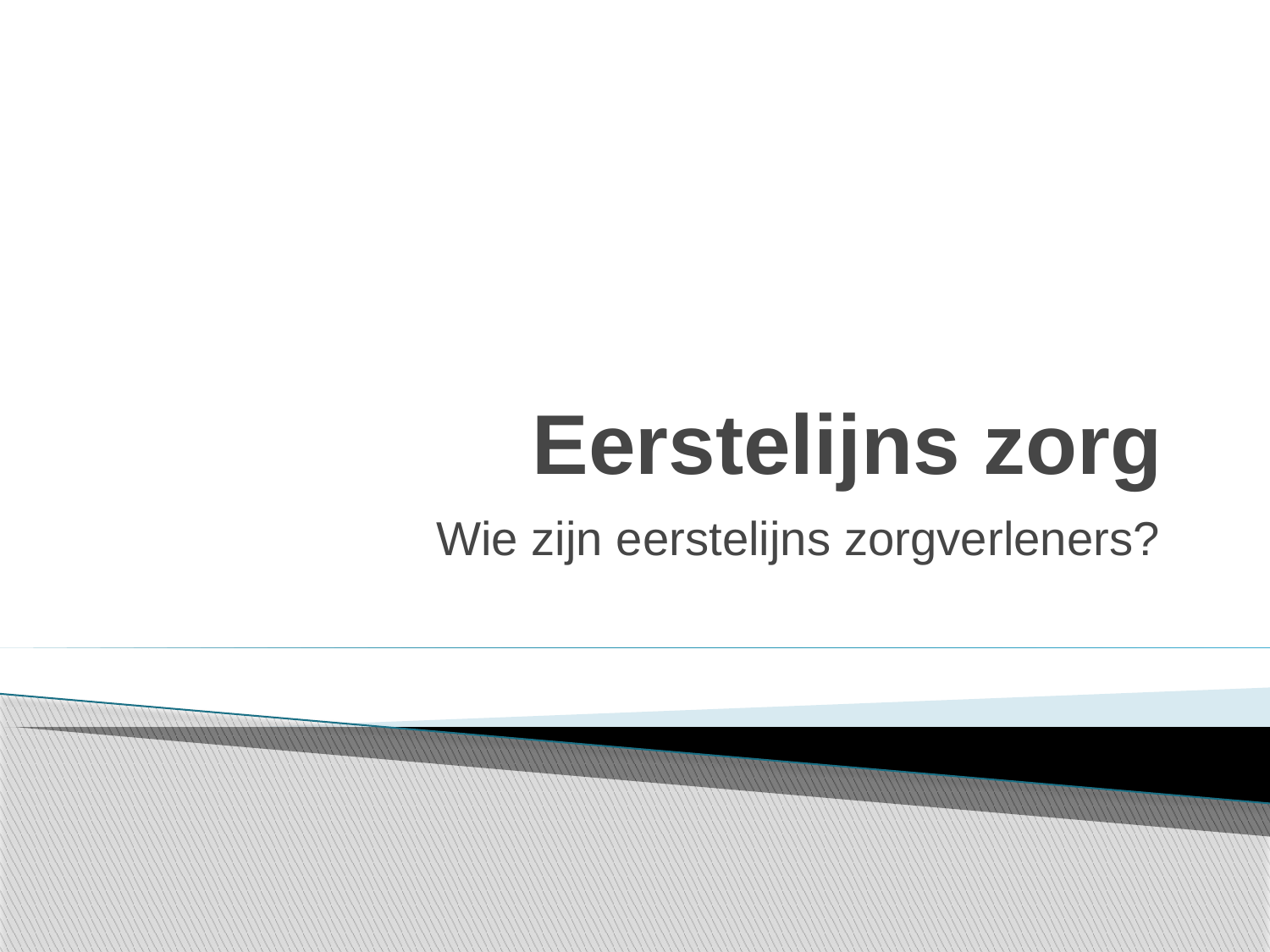

# Eerstelijns zorg
Wie zijn eerstelijns zorgverleners?